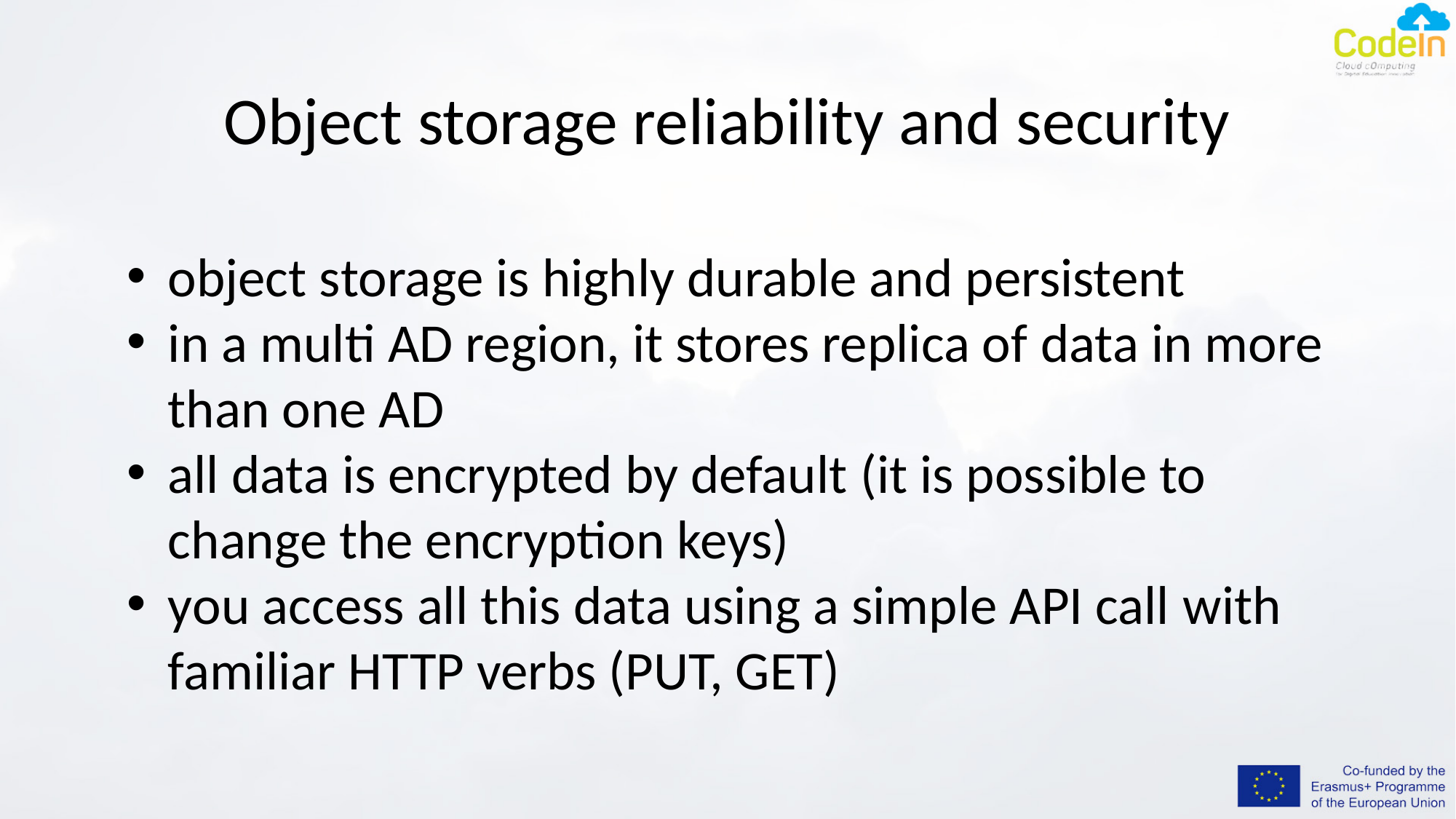

# Object storage reliability and security
object storage is highly durable and persistent
in a multi AD region, it stores replica of data in more than one AD
all data is encrypted by default (it is possible to change the encryption keys)
you access all this data using a simple API call with familiar HTTP verbs (PUT, GET)